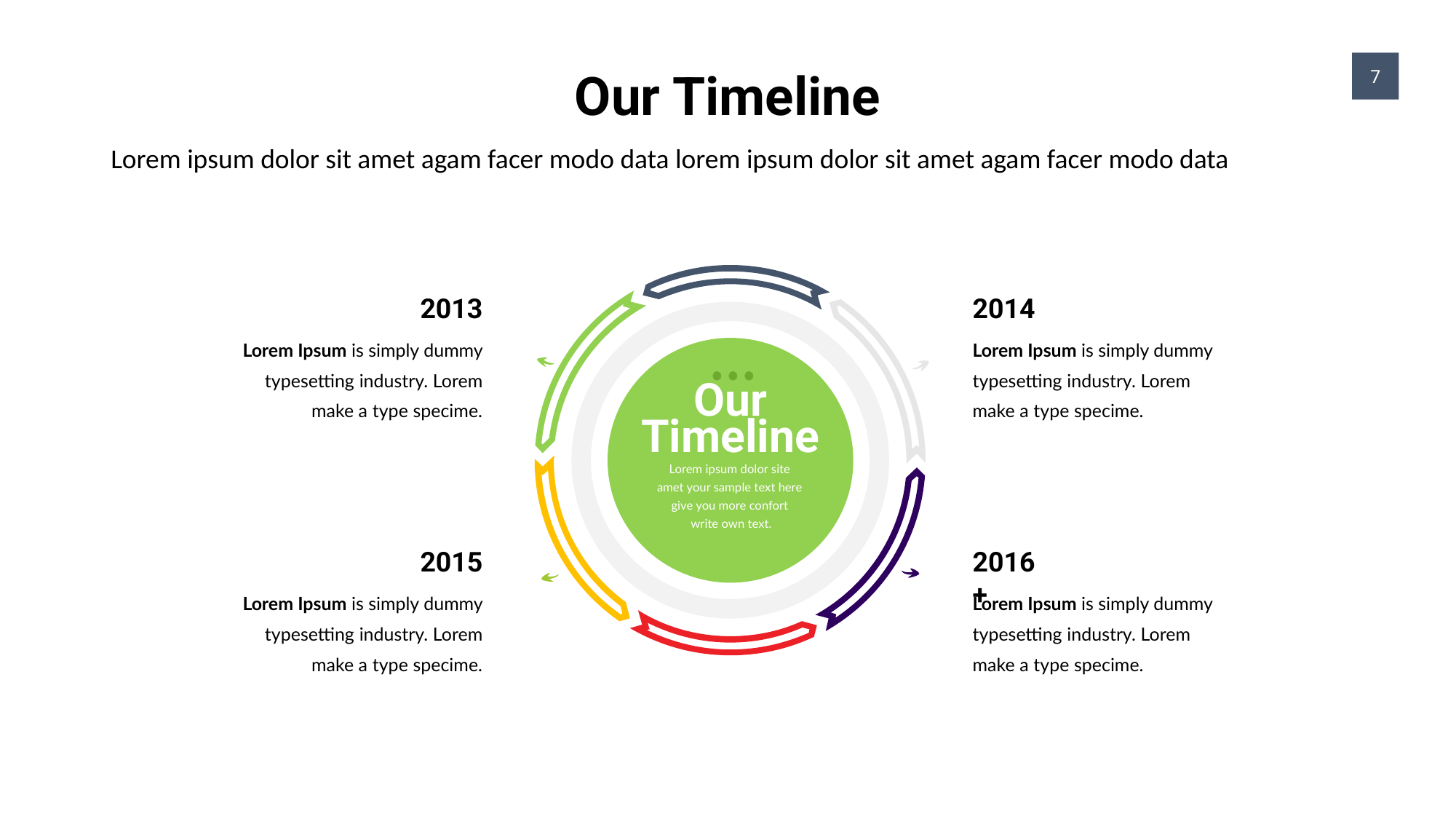

Our Timeline
7
Lorem ipsum dolor sit amet agam facer modo data lorem ipsum dolor sit amet agam facer modo data

2013
Lorem Ipsum is simply dummy typesetting industry. Lorem make a type specime.
2014
Lorem Ipsum is simply dummy typesetting industry. Lorem make a type specime.

Our
Timeline
Lorem ipsum dolor site
amet your sample text here
give you more confort
 write own text.
2015
Lorem Ipsum is simply dummy typesetting industry. Lorem make a type specime.
2016+
Lorem Ipsum is simply dummy typesetting industry. Lorem make a type specime.